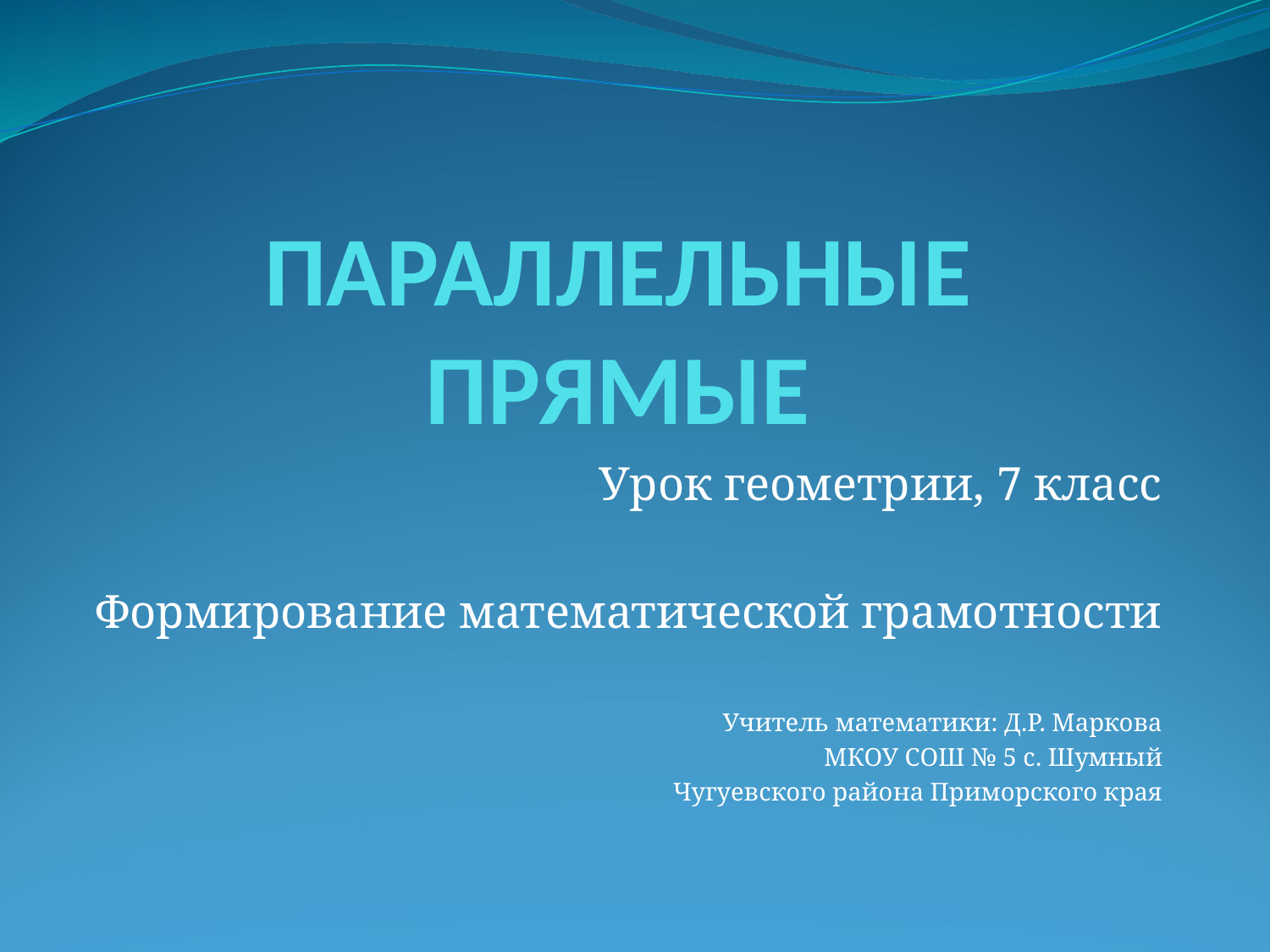

# ПАРАЛЛЕЛЬНЫЕ ПРЯМЫЕ
Урок геометрии, 7 класс

Формирование математической грамотности

Учитель математики: Д.Р. Маркова
МКОУ СОШ № 5 с. Шумный
Чугуевского района Приморского края